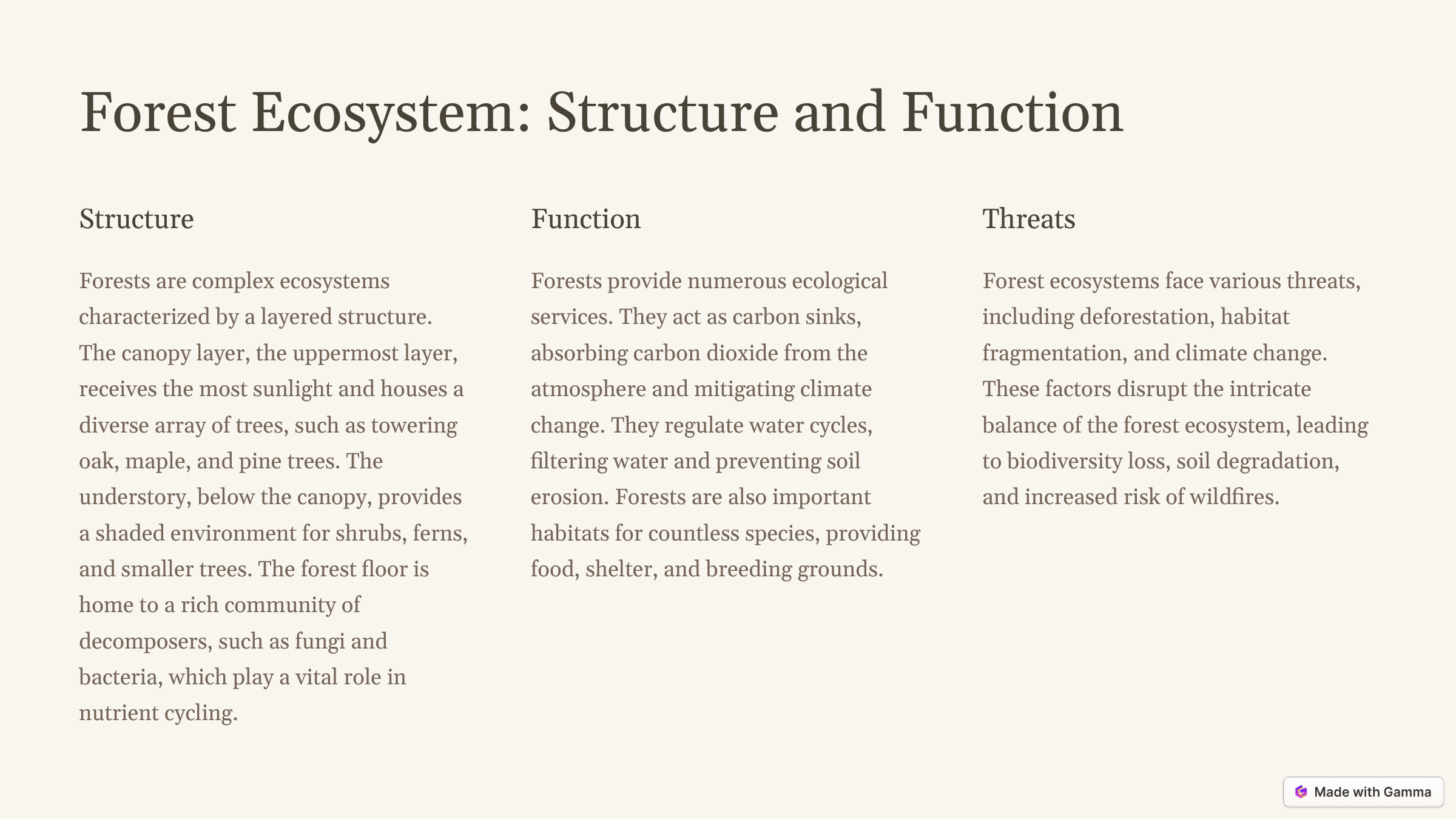

Forest Ecosystem: Structure and Function
Structure
Function
Threats
Forests are complex ecosystems characterized by a layered structure. The canopy layer, the uppermost layer, receives the most sunlight and houses a diverse array of trees, such as towering oak, maple, and pine trees. The understory, below the canopy, provides a shaded environment for shrubs, ferns, and smaller trees. The forest floor is home to a rich community of decomposers, such as fungi and bacteria, which play a vital role in nutrient cycling.
Forests provide numerous ecological services. They act as carbon sinks, absorbing carbon dioxide from the atmosphere and mitigating climate change. They regulate water cycles, filtering water and preventing soil erosion. Forests are also important habitats for countless species, providing food, shelter, and breeding grounds.
Forest ecosystems face various threats, including deforestation, habitat fragmentation, and climate change. These factors disrupt the intricate balance of the forest ecosystem, leading to biodiversity loss, soil degradation, and increased risk of wildfires.